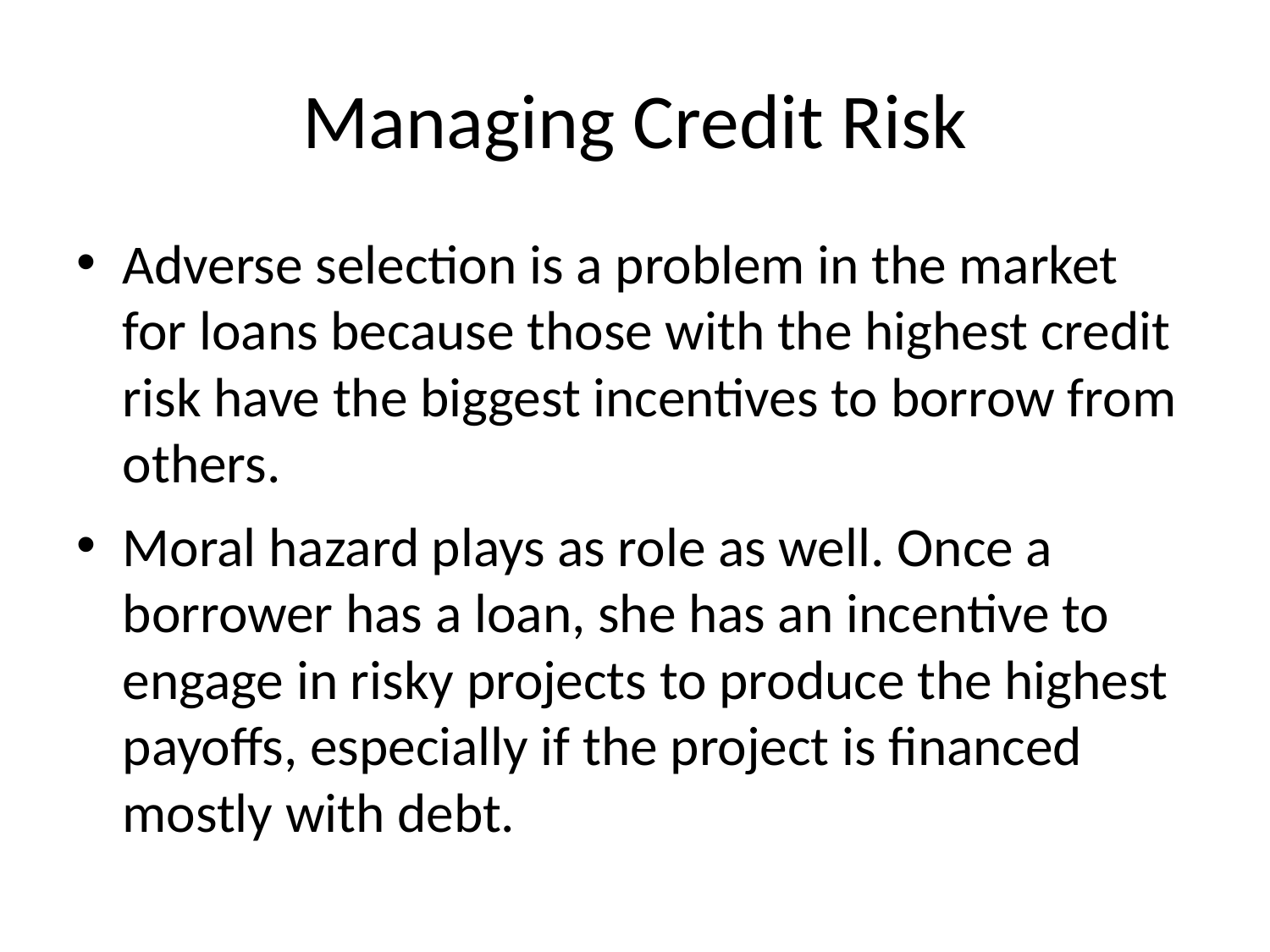

# Managing Credit Risk
Adverse selection is a problem in the market for loans because those with the highest credit risk have the biggest incentives to borrow from others.
Moral hazard plays as role as well. Once a borrower has a loan, she has an incentive to engage in risky projects to produce the highest payoffs, especially if the project is financed mostly with debt.